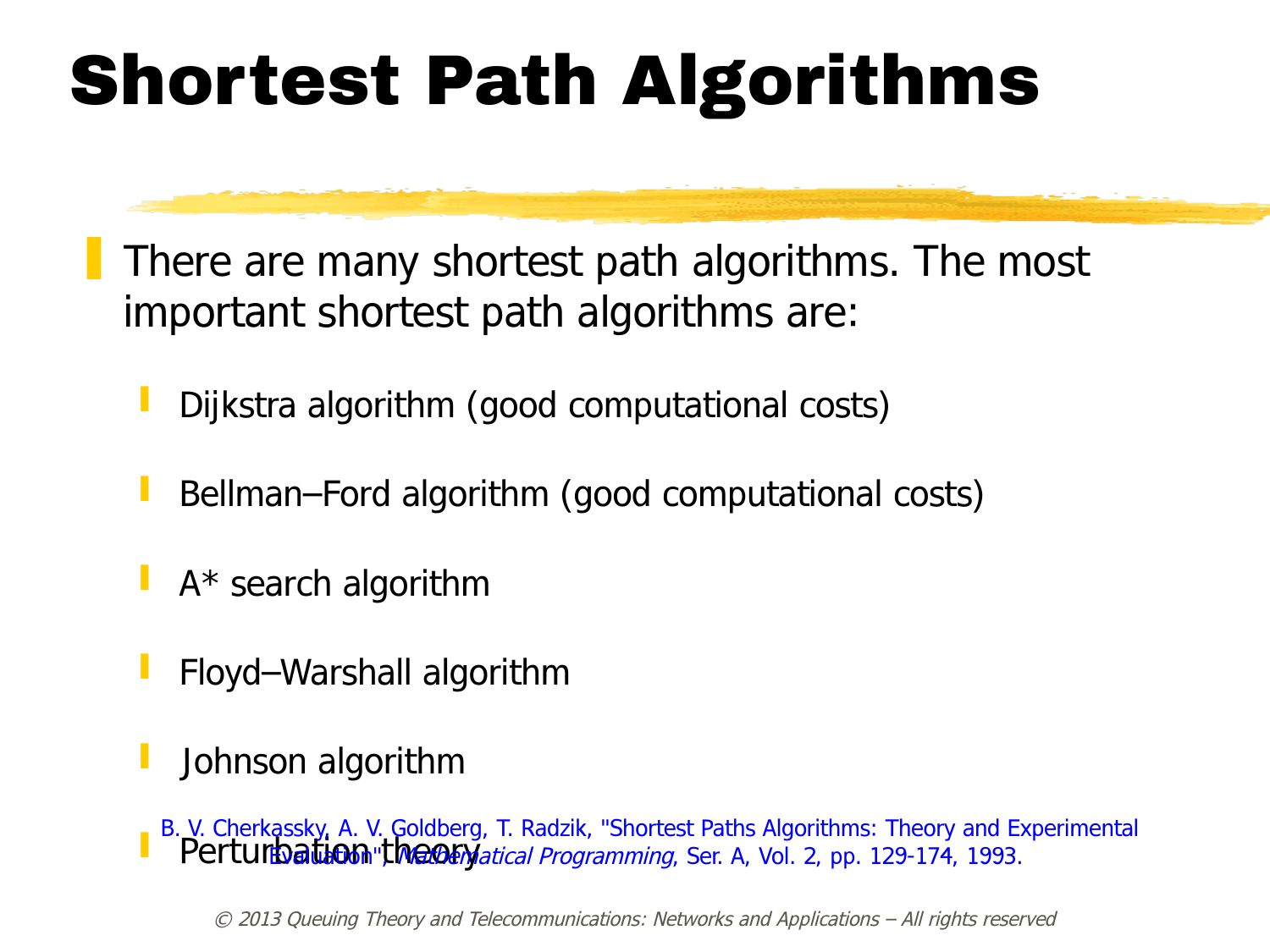

# Shortest Path Algorithms
There are many shortest path algorithms. The most important shortest path algorithms are:

Dijkstra algorithm (good computational costs)

Bellman–Ford algorithm (good computational costs)

A* search algorithm

Floyd–Warshall algorithm

Johnson algorithm

Perturbation theory

B. V. Cherkassky, A. V. Goldberg, T. Radzik, "Shortest Paths Algorithms: Theory and Experimental Evaluation", Mathematical Programming, Ser. A, Vol. 2, pp. 129-174, 1993.
© 2013 Queuing Theory and Telecommunications: Networks and Applications – All rights reserved